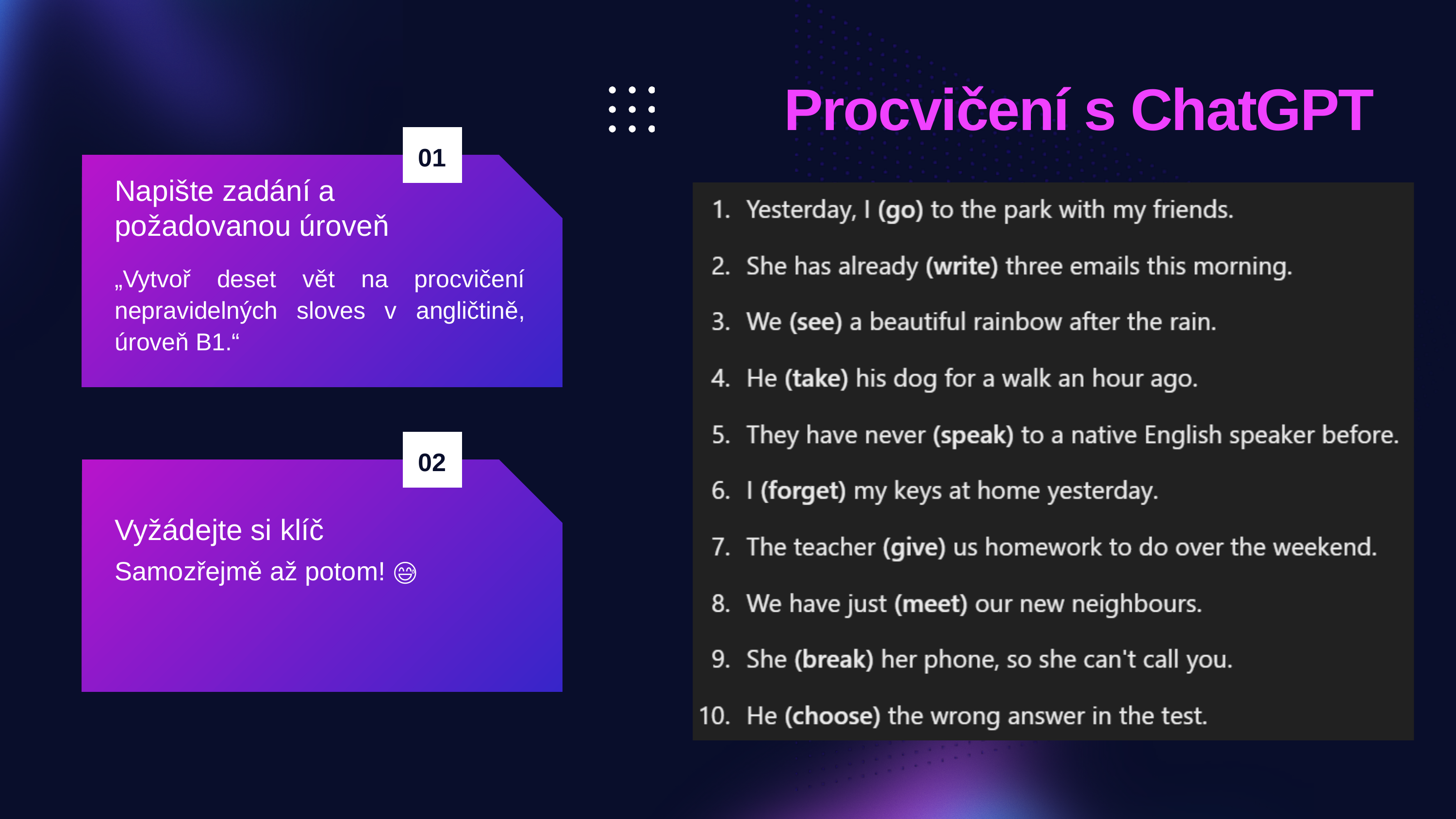

Procvičení s ChatGPT

01

Napište zadání a požadovanou úroveň

„Vytvoř deset vět na procvičení nepravidelných sloves v angličtině, úroveň B1.“

02

Vyžádejte si klíč
Samozřejmě až potom! 😅